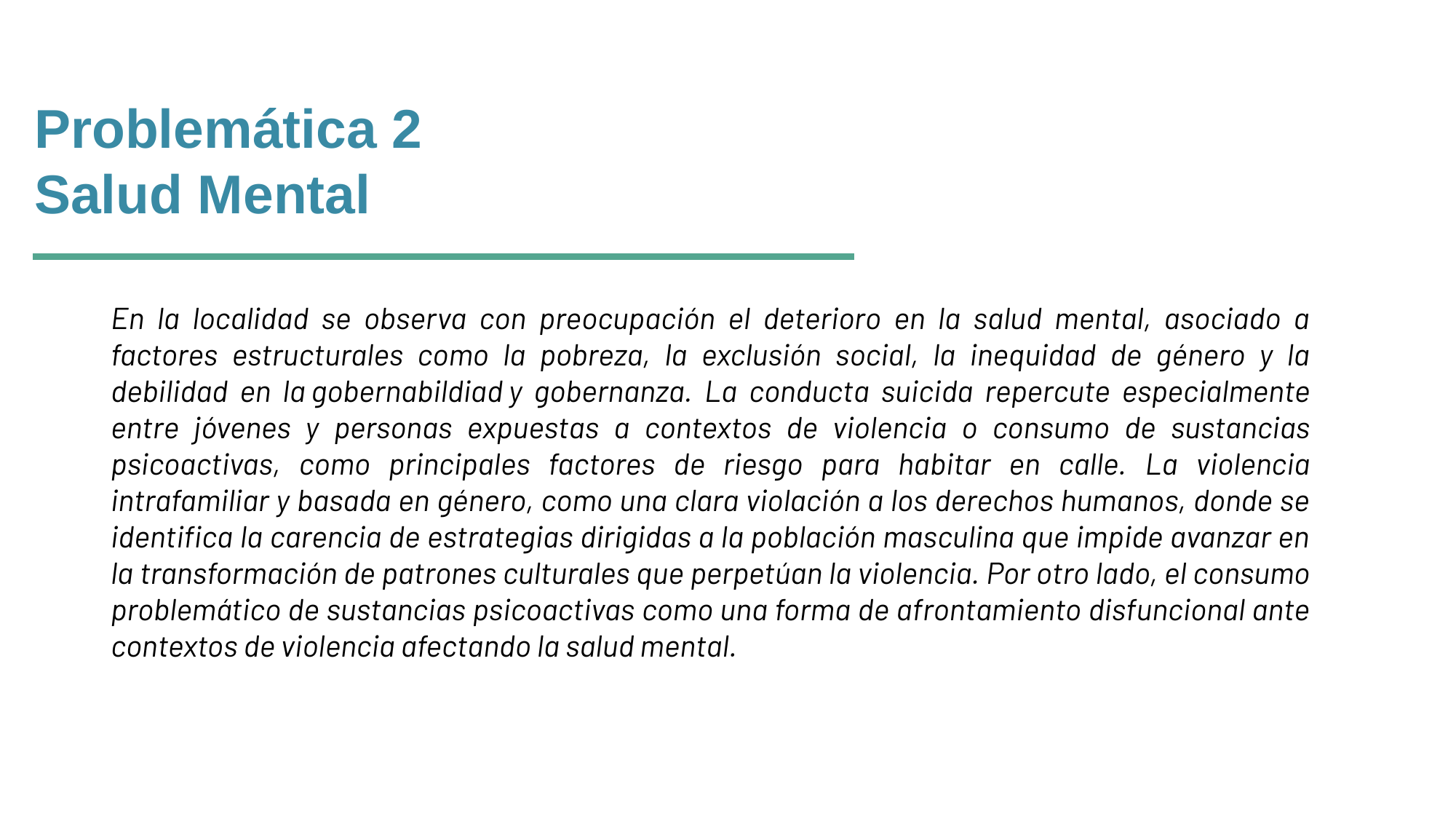

# Problemática 2 Salud Mental

En la localidad se observa con preocupación el deterioro en la salud mental, asociado a factores estructurales como la pobreza, la exclusión social, la inequidad de género y la debilidad en la gobernabildiad y gobernanza.​ La conducta suicida repercute especialmente entre jóvenes y personas expuestas a contextos de violencia o consumo de sustancias psicoactivas, como principales factores de riesgo para habitar en calle.​ La violencia intrafamiliar y basada en género, como una clara violación a los derechos humanos, donde se identifica la carencia de estrategias dirigidas a la población masculina que impide avanzar en la transformación de patrones culturales que perpetúan la violencia. ​Por otro lado, el consumo problemático de sustancias psicoactivas como una forma de afrontamiento disfuncional ante contextos de violencia afectando la salud mental.